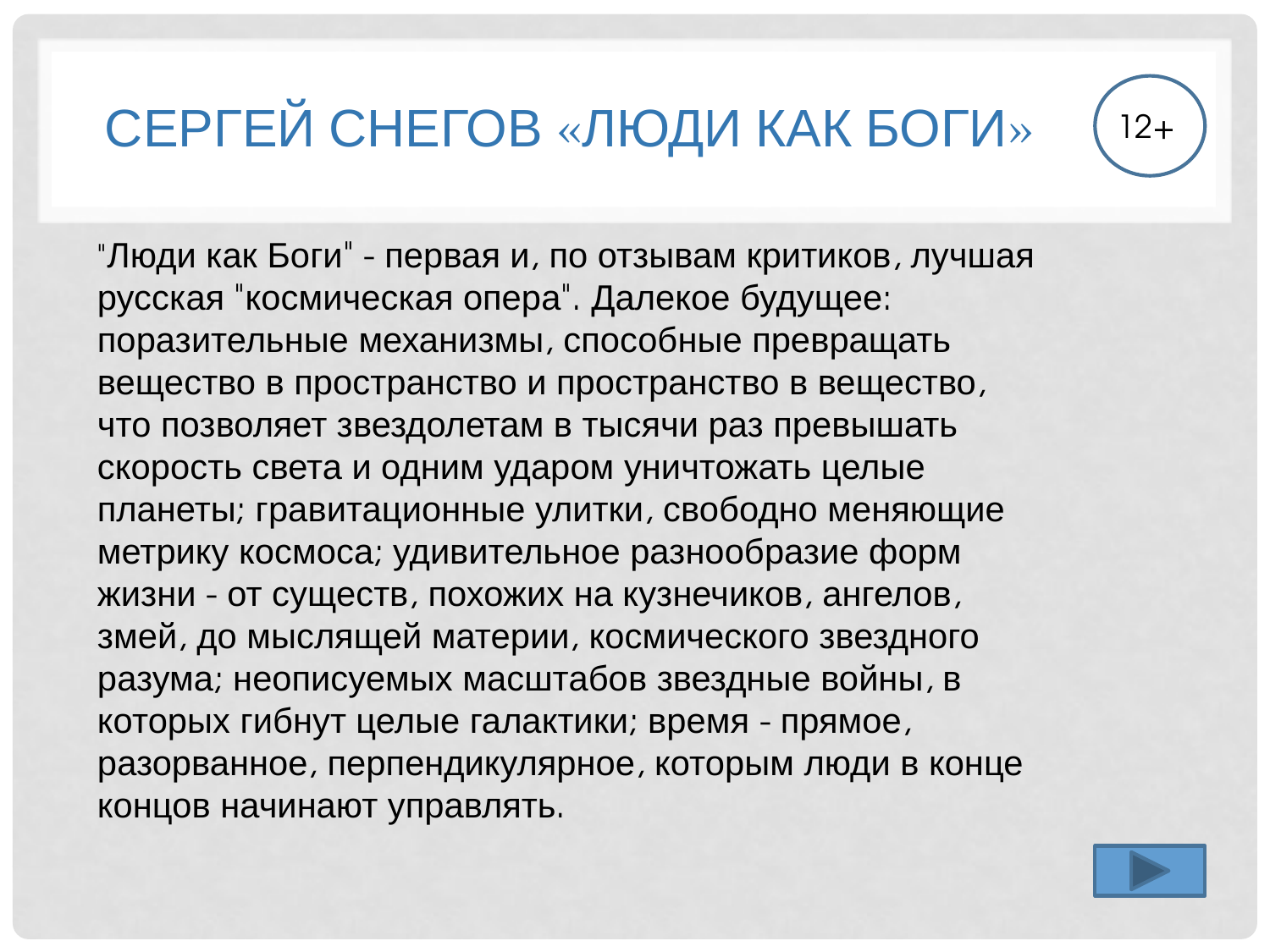

# Сергей Снегов «Люди как боги»

12+
"Люди как Боги" - первая и, по отзывам критиков, лучшая русская "космическая опера". Далекое будущее: поразительные механизмы, способные превращать вещество в пространство и пространство в вещество, что позволяет звездолетам в тысячи раз превышать скорость света и одним ударом уничтожать целые планеты; гравитационные улитки, свободно меняющие метрику космоса; удивительное разнообразие форм жизни - от существ, похожих на кузнечиков, ангелов, змей, до мыслящей материи, космического звездного разума; неописуемых масштабов звездные войны, в которых гибнут целые галактики; время - прямое, разорванное, перпендикулярное, которым люди в конце концов начинают управлять.